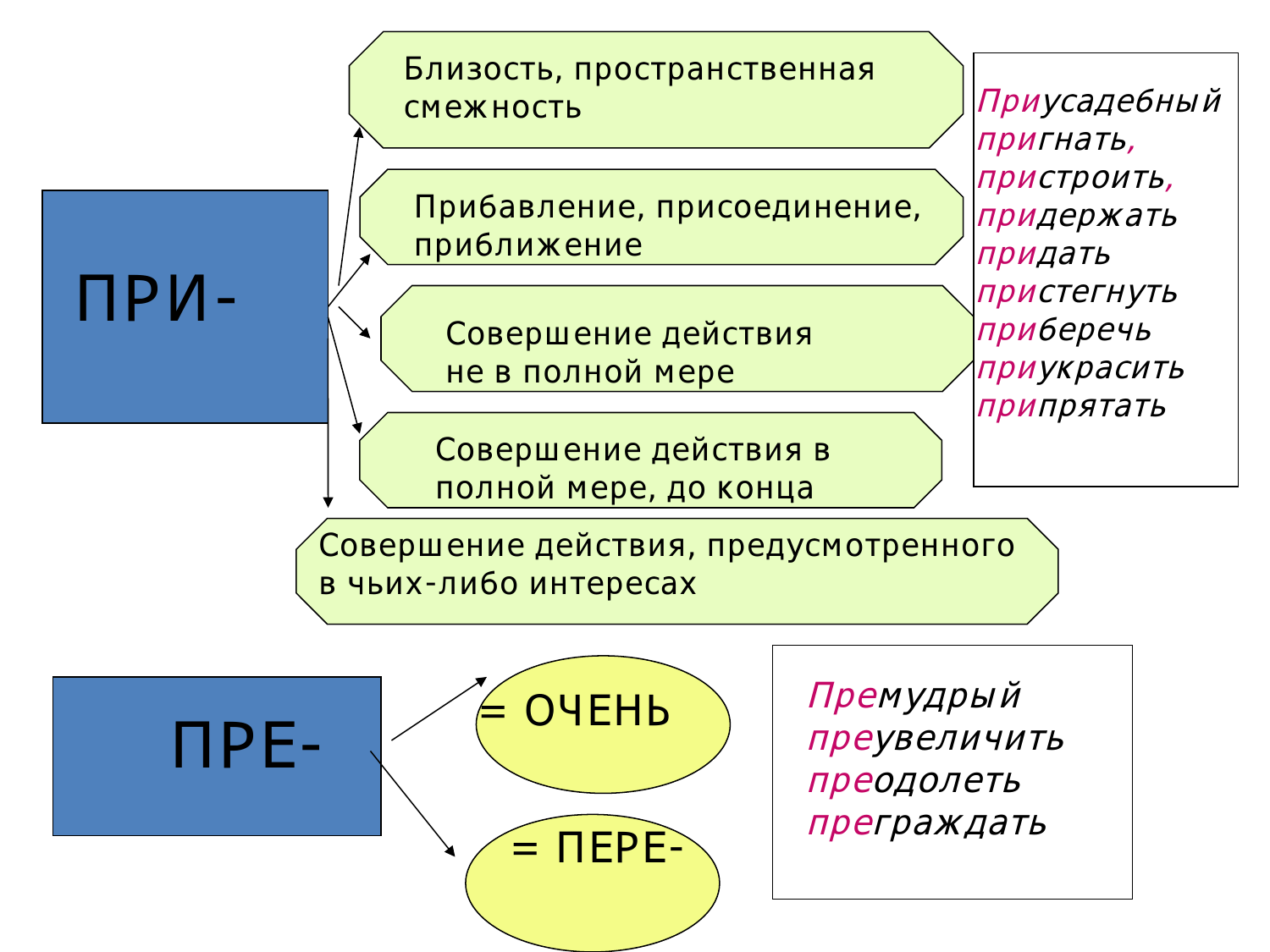

Близость, пространственная смежность

Приусадебный пригнать, пристроить, придержать придать пристегнуть приберечь приукрасить припрятать

Прибавление, присоединение, приближение

     ПРИ-

Совершение действия не в полной мере

Совершение действия в полной мере, до конца

Совершение действия, предусмотренного в чьих-либо интересах

Премудрый преувеличить преодолеть преграждать

= ОЧЕНЬ
ПРЕ-

= ПЕРЕ-